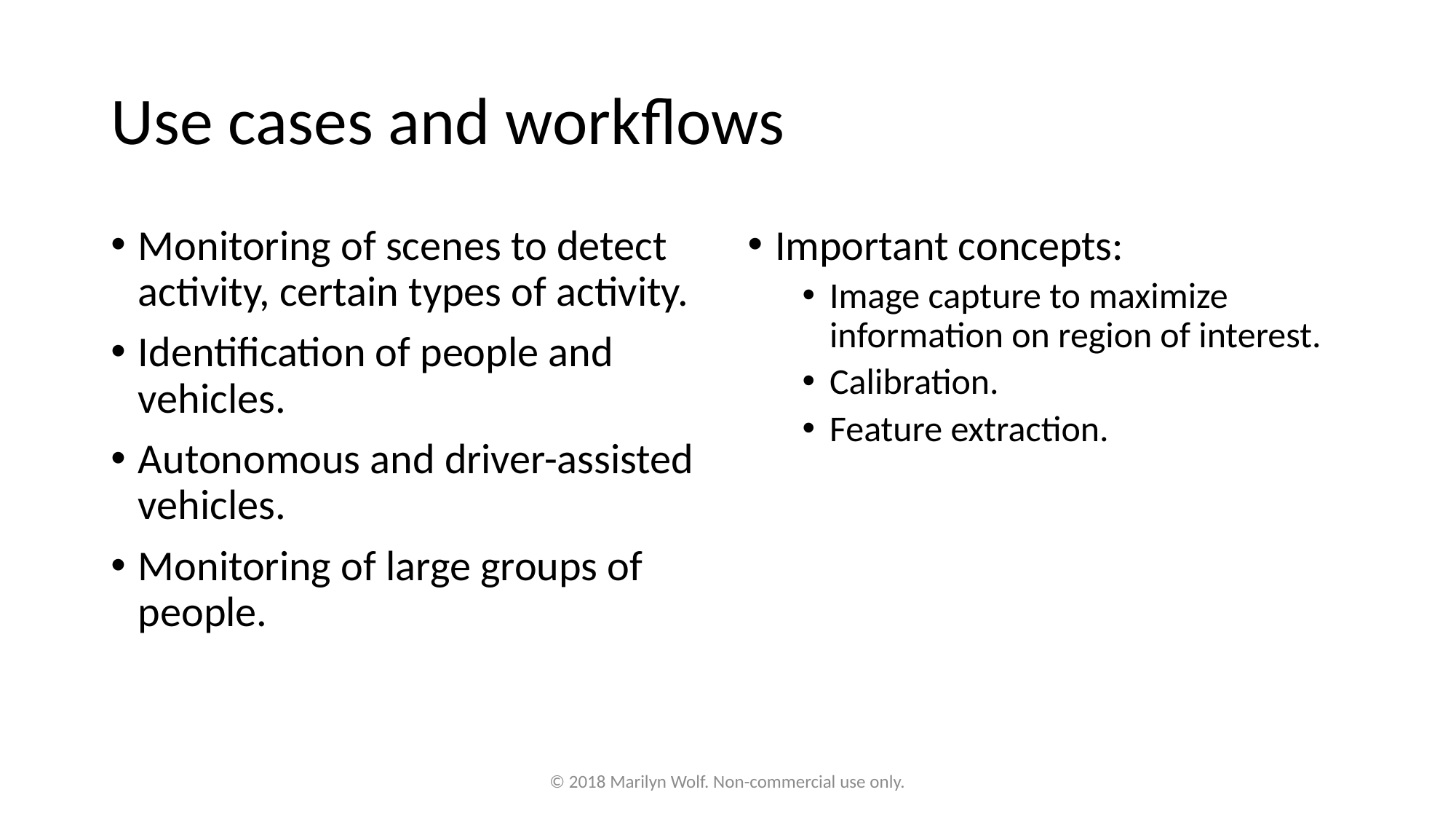

# Use cases and workflows
Monitoring of scenes to detect activity, certain types of activity.
Identification of people and vehicles.
Autonomous and driver-assisted vehicles.
Monitoring of large groups of people.
Important concepts:
Image capture to maximize information on region of interest.
Calibration.
Feature extraction.
© 2018 Marilyn Wolf. Non-commercial use only.